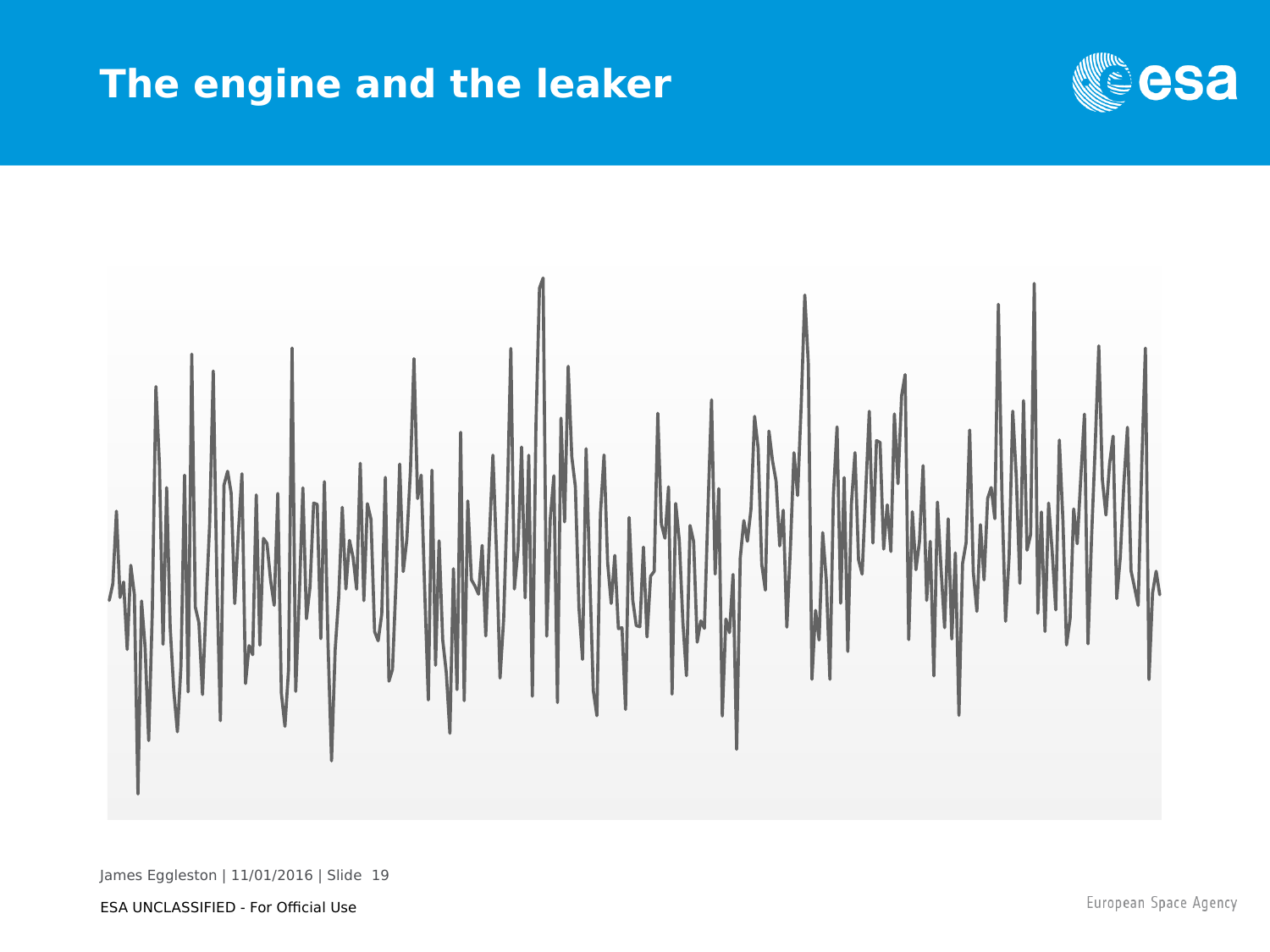

# The engine and the leaker

### Chart

| Category |  |
|---|---|
| 20150930153141 | 2285.0 |
| 20150930153143 | 2460.0 |
| 20150930153145 | 3216.0 |
| 20150930153147 | 2316.0 |
| 20150930153149 | 2476.0 |
| 20150930153151 | 1774.0 |
| 20150930153153 | 2651.0 |
| 20150930153155 | 2348.0 |
| 20150930153157 | 267.0 |
| 20150930153159 | 2279.0 |
| 20150930153201 | 1796.0 |
| 20150930153203 | 823.0 |
| 20150930153205 | 2167.0 |
| 20150930153207 | 4516.0 |
| 20150930153209 | 3699.0 |
| 20150930153211 | 1827.0 |
| 20150930153213 | 3462.0 |
| 20150930153215 | 2002.0 |
| 20150930153217 | 1342.0 |
| 20150930153219 | 915.0 |
| 20150930153221 | 1608.0 |
| 20150930153223 | 3591.0 |
| 20150930153225 | 1331.0 |
| 20150930153227 | 4854.0 |
| 20150930153229 | 2216.0 |
| 20150930153231 | 2053.0 |
| 20150930153233 | 1304.0 |
| 20150930153235 | 2232.0 |
| 20150930153237 | 3080.0 |
| 20150930153239 | 4678.0 |
| 20150930153241 | 2508.0 |
| 20150930153243 | 1031.0 |
| 20150930153245 | 3488.0 |
| 20150930153247 | 3632.0 |
| 20150930153249 | 3406.0 |
| 20150930153251 | 2252.0 |
| 20150930153253 | 2989.0 |
| 20150930153255 | 3606.0 |
| 20150930153257 | 1418.0 |
| 20150930153259 | 1814.0 |
| 20150930153301 | 1719.0 |
| 20150930153303 | 3386.0 |
| 20150930153305 | 1818.0 |
| 20150930153307 | 2932.0 |
| 20150930153309 | 2879.0 |
| 20150930153311 | 2494.0 |
| 20150930153313 | 2234.0 |
| 20150930153315 | 3402.0 |
| 20150930153317 | 1319.0 |
| 20150930153319 | 972.0 |
| 20150930153321 | 1564.0 |
| 20150930153323 | 4917.0 |
| 20150930153325 | 1336.0 |
| 20150930153327 | 2330.0 |
| 20150930153329 | 3459.0 |
| 20150930153331 | 2094.0 |
| 20150930153333 | 2429.0 |
| 20150930153335 | 3301.0 |
| 20150930153337 | 3287.0 |
| 20150930153339 | 1886.0 |
| 20150930153341 | 3524.0 |
| 20150930153343 | 1846.0 |
| 20150930153345 | 612.0 |
| 20150930153347 | 1765.0 |
| 20150930153349 | 2327.0 |
| 20150930153351 | 3256.0 |
| 20150930153353 | 2405.0 |
| 20150930153355 | 2911.0 |
| 20150930153357 | 2736.0 |
| 20150930153359 | 2402.0 |
| 20150930153401 | 3715.0 |
| 20150930153403 | 2283.0 |
| 20150930153405 | 3294.0 |
| 20150930153407 | 3131.0 |
| 20150930153409 | 1960.0 |
| 20150930153411 | 1864.0 |
| 20150930153413 | 2143.0 |
| 20150930153415 | 3569.0 |
| 20150930153417 | 1443.0 |
| 20150930153419 | 1567.0 |
| 20150930153421 | 2499.0 |
| 20150930153423 | 3708.0 |
| 20150930153425 | 2586.0 |
| 20150930153427 | 2922.0 |
| 20150930153429 | 3641.0 |
| 20150930153431 | 4806.0 |
| 20150930153433 | 3347.0 |
| 20150930153435 | 3592.0 |
| 20150930153437 | 2357.0 |
| 20150930153439 | 1247.0 |
| 20150930153441 | 3643.0 |
| 20150930153443 | 1609.0 |
| 20150930153445 | 2907.0 |
| 20150930153447 | 1875.0 |
| 20150930153449 | 1532.0 |
| 20150930153451 | 900.0 |
| 20150930153453 | 2616.0 |
| 20150930153455 | 1355.0 |
| 20150930153457 | 4038.0 |
| 20150930153459 | 1239.0 |
| 20150930153501 | 3323.0 |
| 20150930153503 | 2501.0 |
| 20150930153505 | 2434.0 |
| 20150930153507 | 2350.0 |
| 20150930153509 | 2858.0 |
| 20150930153511 | 1914.0 |
| 20150930153513 | 2906.0 |
| 20150930153515 | 3800.0 |
| 20150930153517 | 2794.0 |
| 20150930153519 | 1476.0 |
| 20150930153521 | 2089.0 |
| 20150930153523 | 3318.0 |
| 20150930153525 | 4913.0 |
| 20150930153527 | 2404.0 |
| 20150930153529 | 2815.0 |
| 20150930153531 | 3885.0 |
| 20150930153533 | 2311.0 |
| 20150930153535 | 3800.0 |
| 20150930153537 | 1286.0 |
| 20150930153539 | 4116.0 |
| 20150930153541 | 5542.0 |
| 20150930153543 | 5647.0 |
| 20150930153545 | 1912.0 |
| 20150930153547 | 3131.0 |
| 20150930153549 | 3585.0 |
| 20150930153551 | 1220.0 |
| 20150930153553 | 4186.0 |
| 20150930153555 | 3104.0 |
| 20150930153557 | 4727.0 |
| 20150930153559 | 3783.0 |
| 20150930153601 | 3473.0 |
| 20150930153603 | 2211.0 |
| 20150930153605 | 1670.0 |
| 20150930153607 | 3867.0 |
| 20150930153609 | 2573.0 |
| 20150930153611 | 1346.0 |
| 20150930153613 | 1083.0 |
| 20150930153615 | 3190.0 |
| 20150930153617 | 3802.0 |
| 20150930153619 | 2677.0 |
| 20150930153621 | 2253.0 |
| 20150930153623 | 2755.0 |
| 20150930153625 | 1991.0 |
| 20150930153627 | 2000.0 |
| 20150930153629 | 1148.0 |
| 20150930153631 | 3151.0 |
| 20150930153633 | 2289.0 |
| 20150930153635 | 2023.0 |
| 20150930153637 | 2011.0 |
| 20150930153639 | 2842.0 |
| 20150930153641 | 1904.0 |
| 20150930153643 | 2538.0 |
| 20150930153645 | 2588.0 |
| 20150930153647 | 4237.0 |
| 20150930153649 | 3082.0 |
| 20150930153651 | 2934.0 |
| 20150930153653 | 3470.0 |
| 20150930153655 | 1308.0 |
| 20150930153657 | 3296.0 |
| 20150930153659 | 2910.0 |
| 20150930153701 | 2059.0 |
| 20150930153703 | 1500.0 |
| 20150930153705 | 3067.0 |
| 20150930153707 | 2897.0 |
| 20150930153709 | 1850.0 |
| 20150930153711 | 2072.0 |
| 20150930153713 | 1993.0 |
| 20150930153715 | 3243.0 |
| 20150930153717 | 4377.0 |
| 20150930153719 | 2560.0 |
| 20150930153721 | 3452.0 |
| 20150930153723 | 1080.0 |
| 20150930153725 | 2091.0 |
| 20150930153727 | 1949.0 |
| 20150930153729 | 2556.0 |
| 20150930153731 | 733.0 |
| 20150930153733 | 2726.0 |
| 20150930153735 | 3118.0 |
| 20150930153737 | 2902.0 |
| 20150930153739 | 3238.0 |
| 20150930153741 | 4205.0 |
| 20150930153743 | 3872.0 |
| 20150930153745 | 2660.0 |
| 20150930153747 | 2392.0 |
| 20150930153749 | 4051.0 |
| 20150930153751 | 3743.0 |
| 20150930153753 | 3527.0 |
| 20150930153755 | 2854.0 |
| 20150930153757 | 3226.0 |
| 20150930153759 | 2006.0 |
| 20150930153801 | 2841.0 |
| 20150930153803 | 3825.0 |
| 20150930153805 | 3379.0 |
| 20150930153807 | 4321.0 |
| 20150930153809 | 5470.0 |
| 20150930153811 | 4746.0 |
| 20150930153813 | 1463.0 |
| 20150930153815 | 2181.0 |
| 20150930153817 | 1872.0 |
| 20150930153819 | 2992.0 |
| 20150930153821 | 2498.0 |
| 20150930153823 | 1462.0 |
| 20150930153825 | 3389.0 |
| 20150930153827 | 4095.0 |
| 20150930153829 | 2255.0 |
| 20150930153831 | 3567.0 |
| 20150930153833 | 1753.0 |
| 20150930153835 | 3289.0 |
| 20150930153837 | 3826.0 |
| 20150930153839 | 2710.0 |
| 20150930153841 | 2559.0 |
| 20150930153843 | 3428.0 |
| 20150930153845 | 4258.0 |
| 20150930153847 | 2883.0 |
| 20150930153849 | 3952.0 |
| 20150930153851 | 3933.0 |
| 20150930153853 | 2820.0 |
| 20150930153855 | 3282.0 |
| 20150930153857 | 2795.0 |
| 20150930153859 | 4230.0 |
| 20150930153901 | 3502.0 |
| 20150930153903 | 4418.0 |
| 20150930153905 | 4640.0 |
| 20150930153907 | 1876.0 |
| 20150930153909 | 3210.0 |
| 20150930153911 | 2605.0 |
| 20150930153913 | 2902.0 |
| 20150930153915 | 3691.0 |
| 20150930153917 | 2286.0 |
| 20150930153919 | 2901.0 |
| 20150930153921 | 1497.0 |
| 20150930153923 | 3311.0 |
| 20150930153925 | 2623.0 |
| 20150930153927 | 2001.0 |
| 20150930153929 | 3137.0 |
| 20150930153931 | 1883.0 |
| 20150930153933 | 2780.0 |
| 20150930153935 | 1086.0 |
| 20150930153937 | 2670.0 |
| 20150930153939 | 2886.0 |
| 20150930153941 | 4062.0 |
| 20150930153943 | 2581.0 |
| 20150930153945 | 2171.0 |
| 20150930153947 | 3075.0 |
| 20150930153949 | 2499.0 |
| 20150930153951 | 3349.0 |
| 20150930153953 | 3463.0 |
| 20150930153955 | 3138.0 |
| 20150930153957 | 5373.0 |
| 20150930153959 | 3365.0 |
| 20150930154001 | 2067.0 |
| 20150930154003 | 2752.0 |
| 20150930154005 | 4259.0 |
| 20150930154007 | 3574.0 |
| 20150930154009 | 2463.0 |
| 20150930154011 | 4369.0 |
| 20150930154013 | 2809.0 |
| 20150930154015 | 2974.0 |
| 20150930154017 | 5590.0 |
| 20150930154019 | 2151.0 |
| 20150930154021 | 3207.0 |
| 20150930154023 | 1962.0 |
| 20150930154025 | 3301.0 |
| 20150930154027 | 2802.0 |
| 20150930154029 | 2186.0 |
| 20150930154031 | 3958.0 |
| 20150930154033 | 3113.0 |
| 20150930154035 | 1820.0 |
| 20150930154037 | 2094.0 |
| 20150930154039 | 3240.0 |
| 20150930154041 | 2876.0 |
| 20150930154043 | 3575.0 |
| 20150930154045 | 4228.0 |
| 20150930154047 | 1832.0 |
| 20150930154049 | 2948.0 |
| 20150930154051 | 3894.0 |
| 20150930154053 | 4940.0 |
| 20150930154055 | 3546.0 |
| 20150930154057 | 3176.0 |
| 20150930154059 | 3709.0 |
| 20150930154101 | 3998.0 |
| 20150930154103 | 2304.0 |
| 20150930154105 | 2736.0 |
| 20150930154107 | 3507.0 |
| 20150930154109 | 4090.0 |
| 20150930154111 | 2594.0 |
| 20150930154113 | 2415.0 |
| 20150930154115 | 2233.0 |
| 20150930154117 | 3708.0 |
| 20150930154119 | 4916.0 |
| 20150930154121 | 1460.0 |
| 20150930154123 | 2362.0 |
| 20150930154125 | 2589.0 |
| 20150930154127 | 2344.0 |